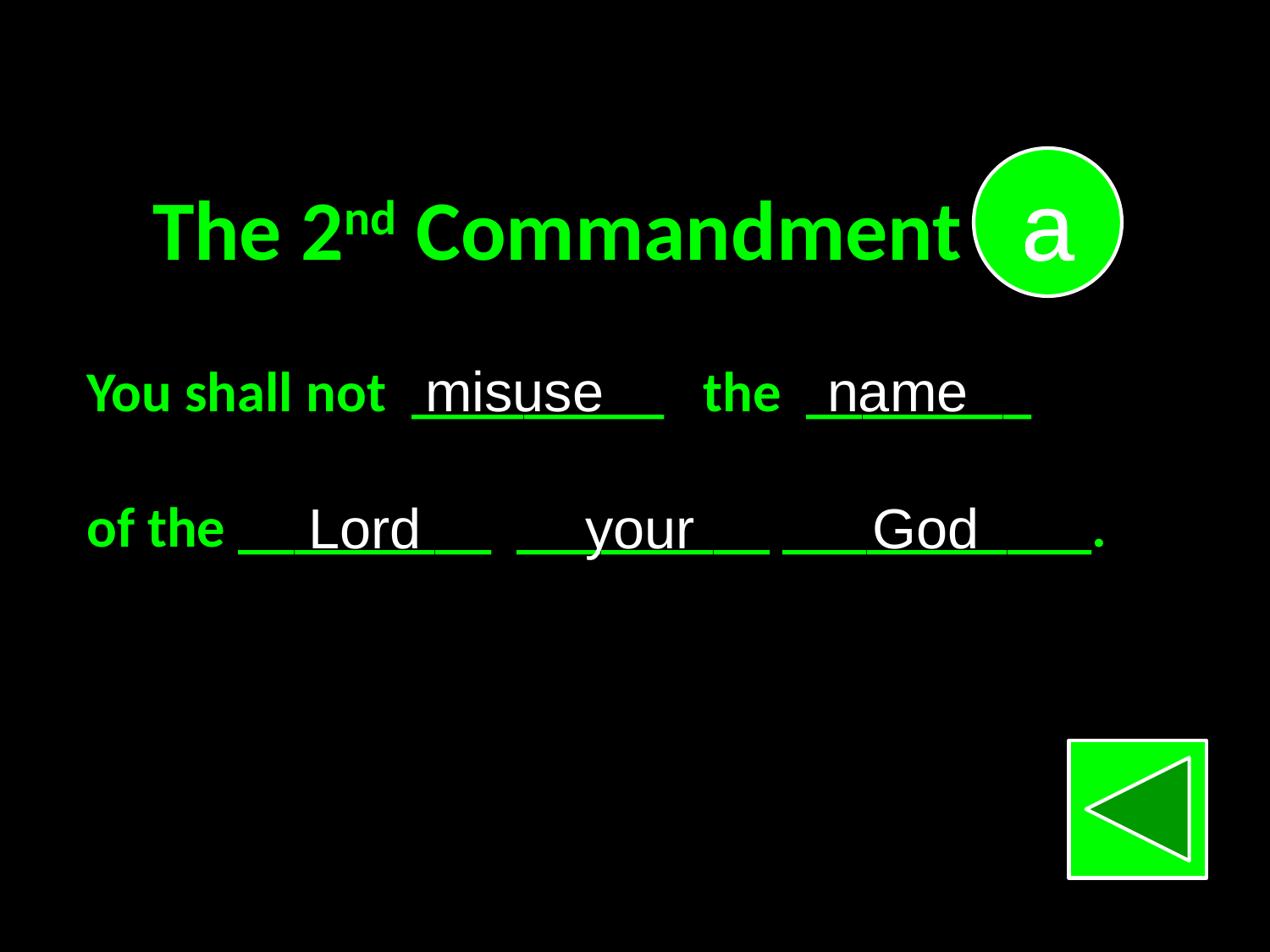

a
The 2nd Commandment
You shall not  _________   the  ________

of the _________  _________ ___________.
misuse
name
Lord
your
God